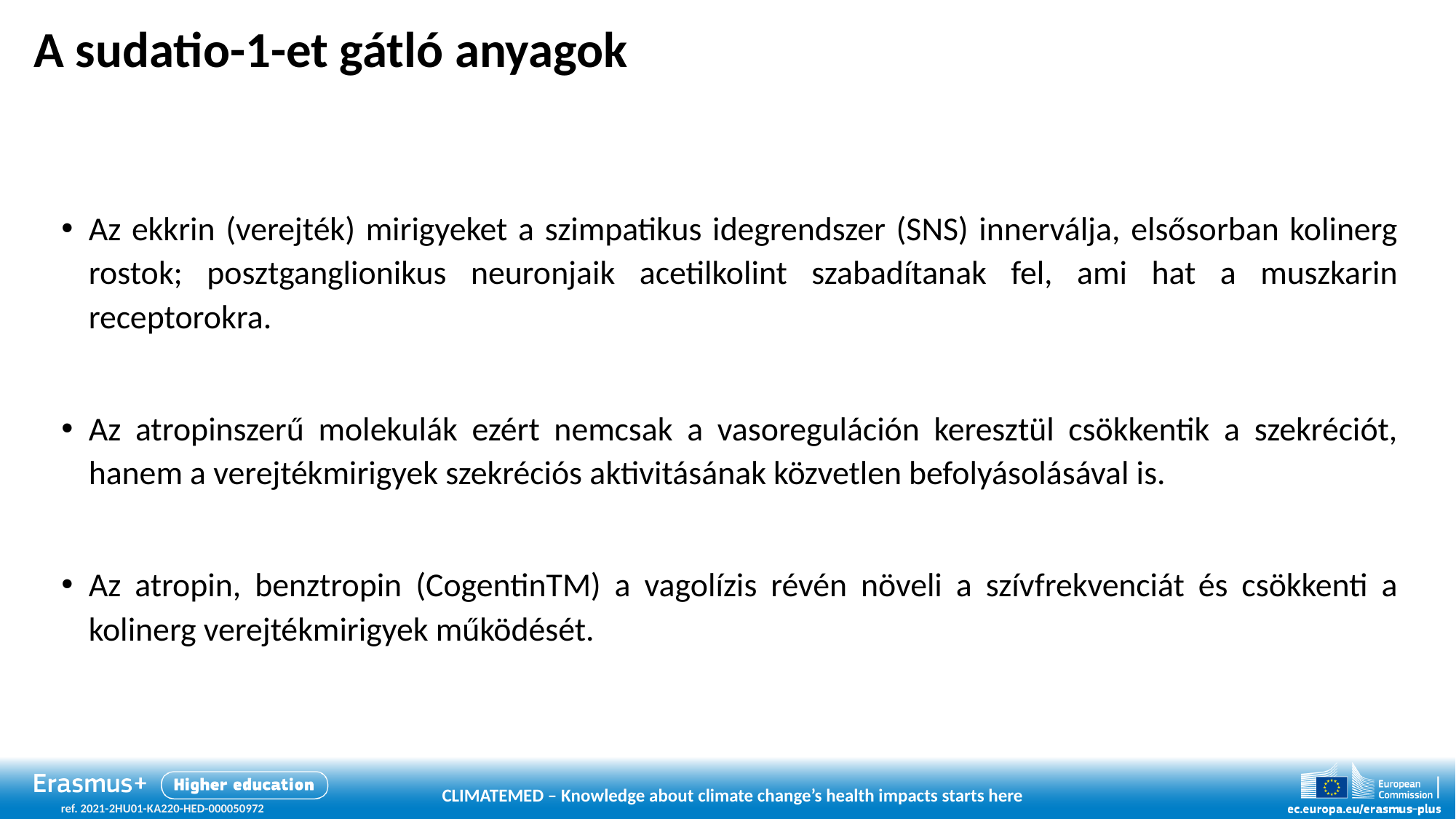

# A sudatio-1-et gátló anyagok
Az ekkrin (verejték) mirigyeket a szimpatikus idegrendszer (SNS) innerválja, elsősorban kolinerg rostok; posztganglionikus neuronjaik acetilkolint szabadítanak fel, ami hat a muszkarin receptorokra.
Az atropinszerű molekulák ezért nemcsak a vasoreguláción keresztül csökkentik a szekréciót, hanem a verejtékmirigyek szekréciós aktivitásának közvetlen befolyásolásával is.
Az atropin, benztropin (CogentinTM) a vagolízis révén növeli a szívfrekvenciát és csökkenti a kolinerg verejtékmirigyek működését.